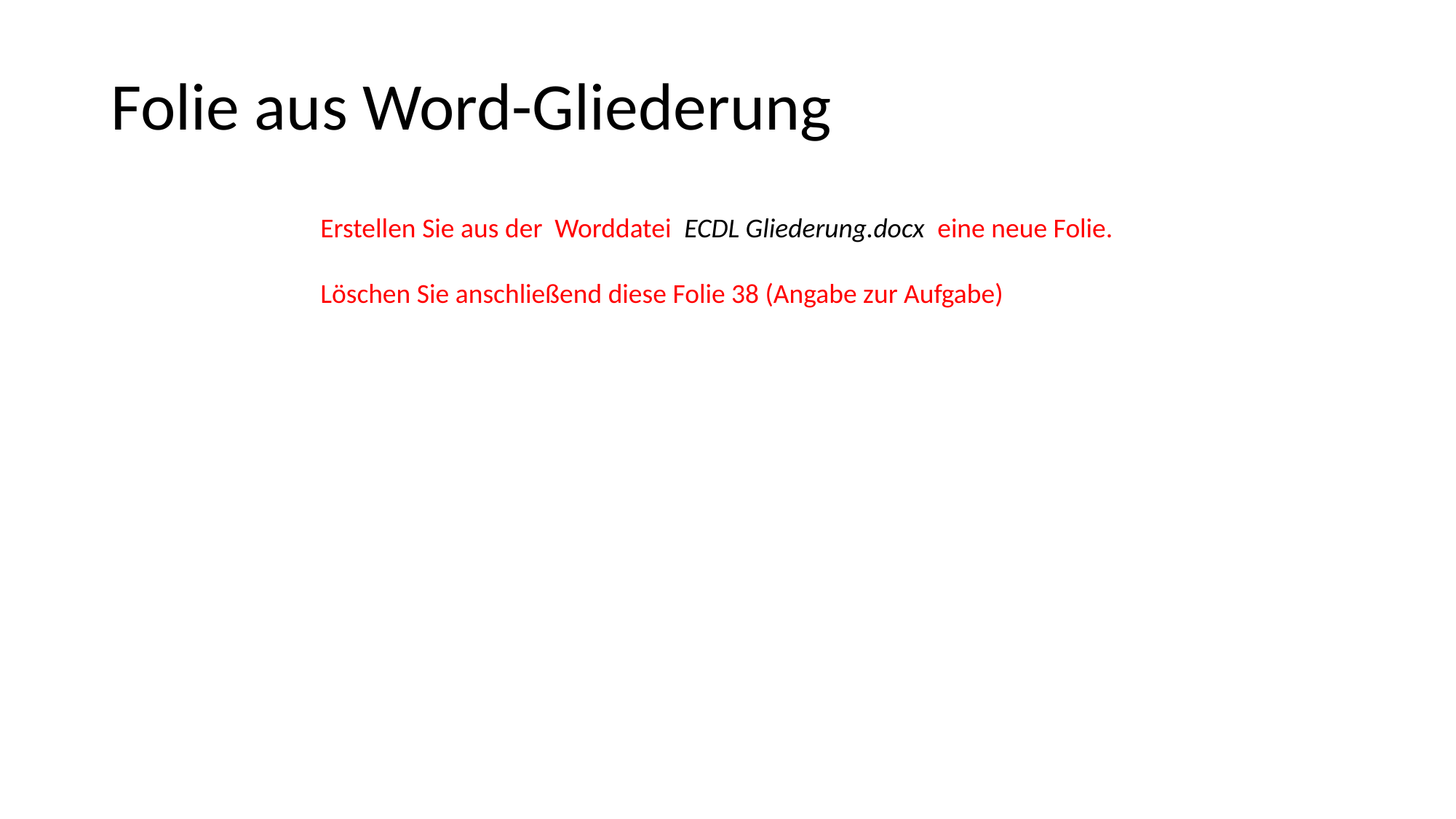

# Folie aus Word-Gliederung
Erstellen Sie aus der  Worddatei  ECDL Gliederung.docx  eine neue Folie.

Löschen Sie anschließend diese Folie 38 (Angabe zur Aufgabe)